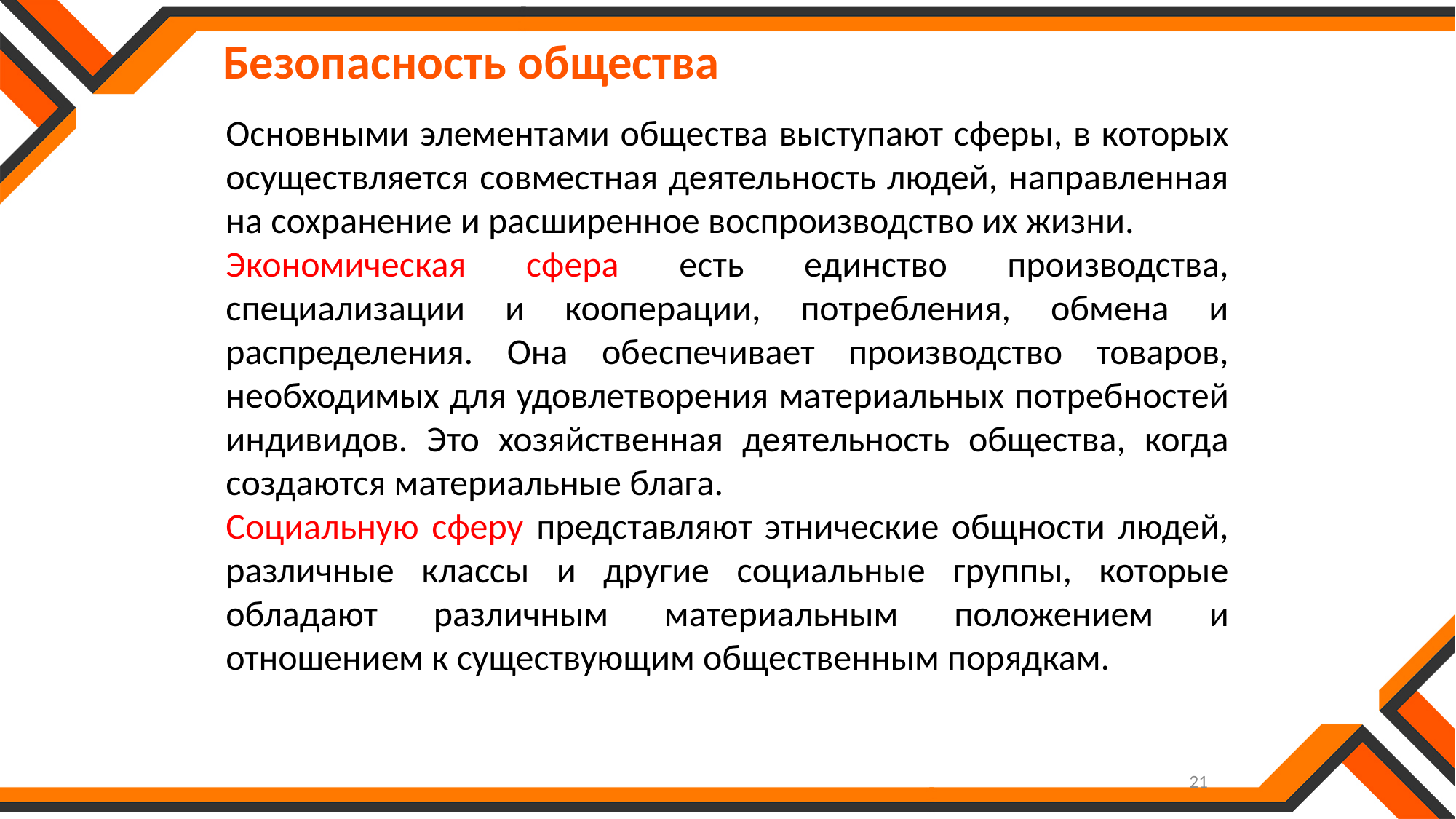

Безопасность общества
Основными элементами общества выступают сферы, в которых осуществляется совместная деятельность людей, направленная на сохранение и расширенное воспроизводство их жизни.
Экономическая сфера есть единство производства, специализации и кооперации, потребления, обмена и распределения. Она обеспечивает производство товаров, необходимых для удовлетворения материальных потребностей индивидов. Это хозяйственная деятельность общества, когда создаются материальные блага.
Социальную сферу представляют этнические общности людей, различные классы и другие социальные группы, которые обладают различным материальным положением и отношением к существующим общественным порядкам.

21